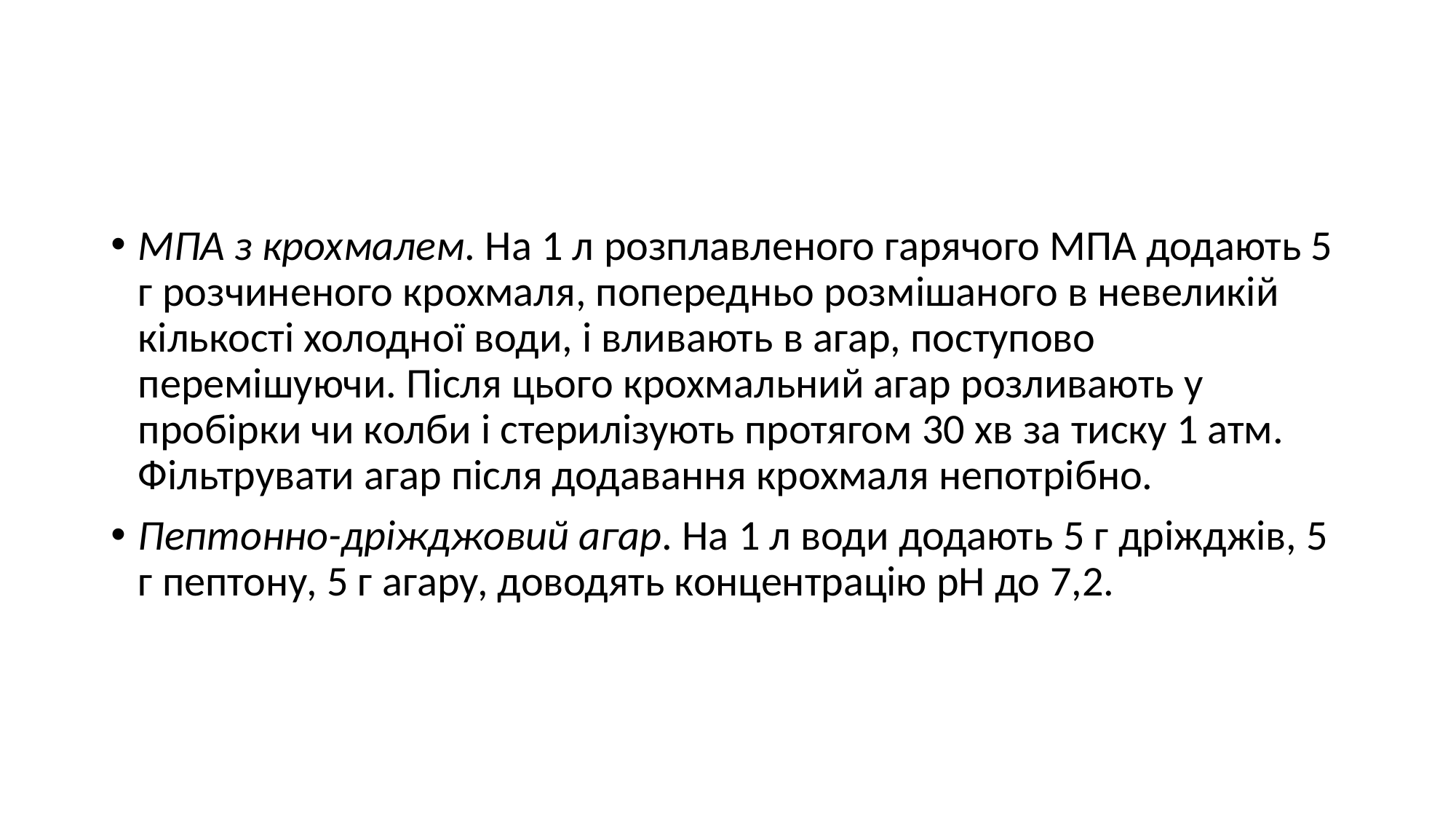

#
МПА з крохмалем. На 1 л розплавленого гарячого МПА додають 5 г розчиненого крохмаля, попередньо розмішаного в невеликій кількості холодної води, і вливають в агар, поступово перемішуючи. Після цього крохмальний агар розливають у пробірки чи колби і стерилізують протягом 30 хв за тиску 1 атм. Фільтрувати агар після додавання крохмаля непотрібно.
Пептонно-дріжджовий агар. На 1 л води додають 5 г дріжджів, 5 г пептону, 5 г агару, доводять концентрацію pH до 7,2.